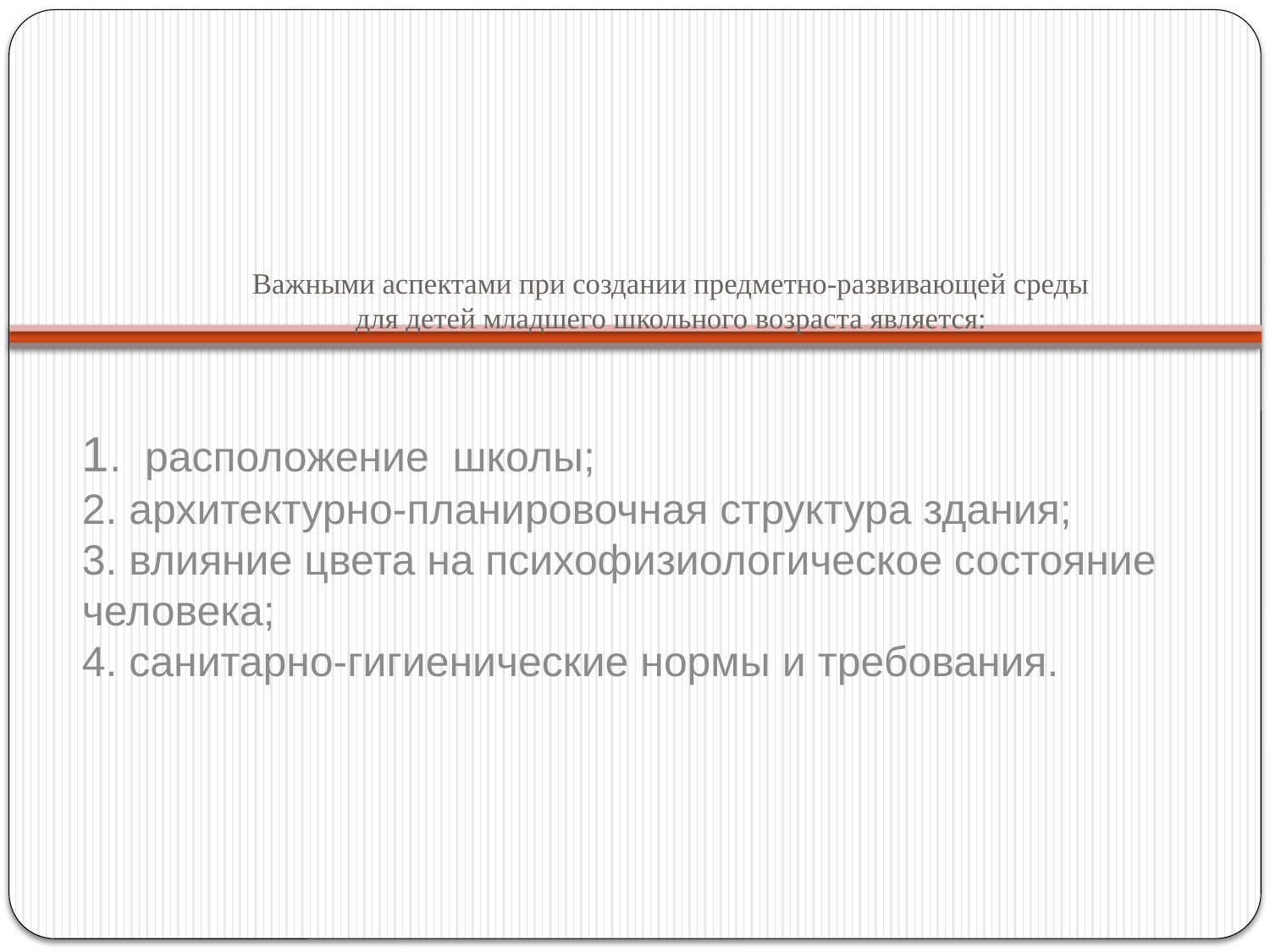

# Важными аспектами при создании предметно-развивающей среды для детей младшего школьного возраста является:
1.  расположение  школы;
2. архитектурно-планировочная структура здания;
3. влияние цвета на психофизиологическое состояние человека; 
4. санитарно-гигиенические нормы и требования.